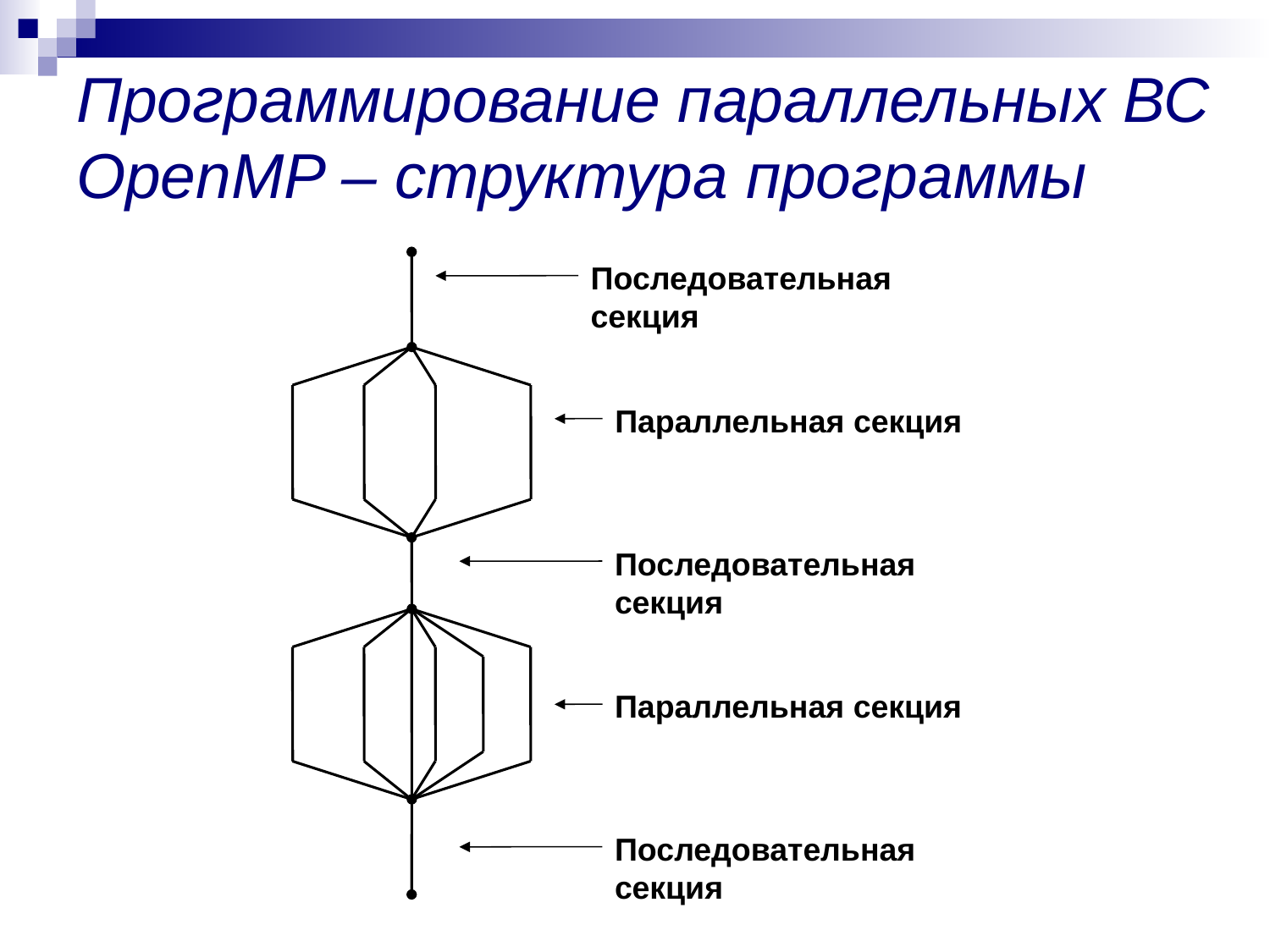

# Программирование параллельных ВС OpenMP – структура программы

Последовательная секция

Параллельная секция

Последовательная секция

Параллельная секция

Последовательная секция